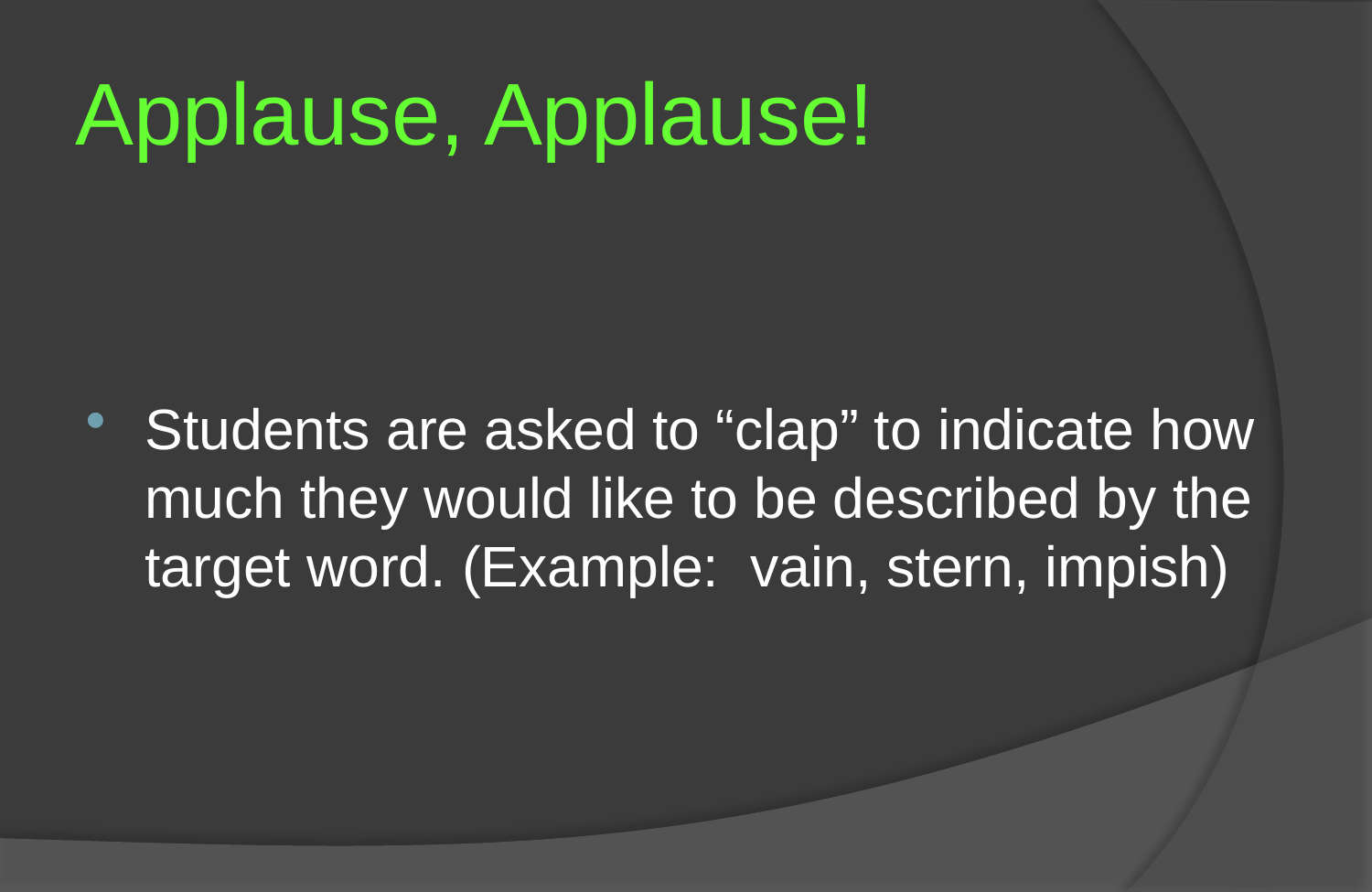

# Applause, Applause!
Students are asked to “clap” to indicate how much they would like to be described by the target word. (Example:  vain, stern, impish)